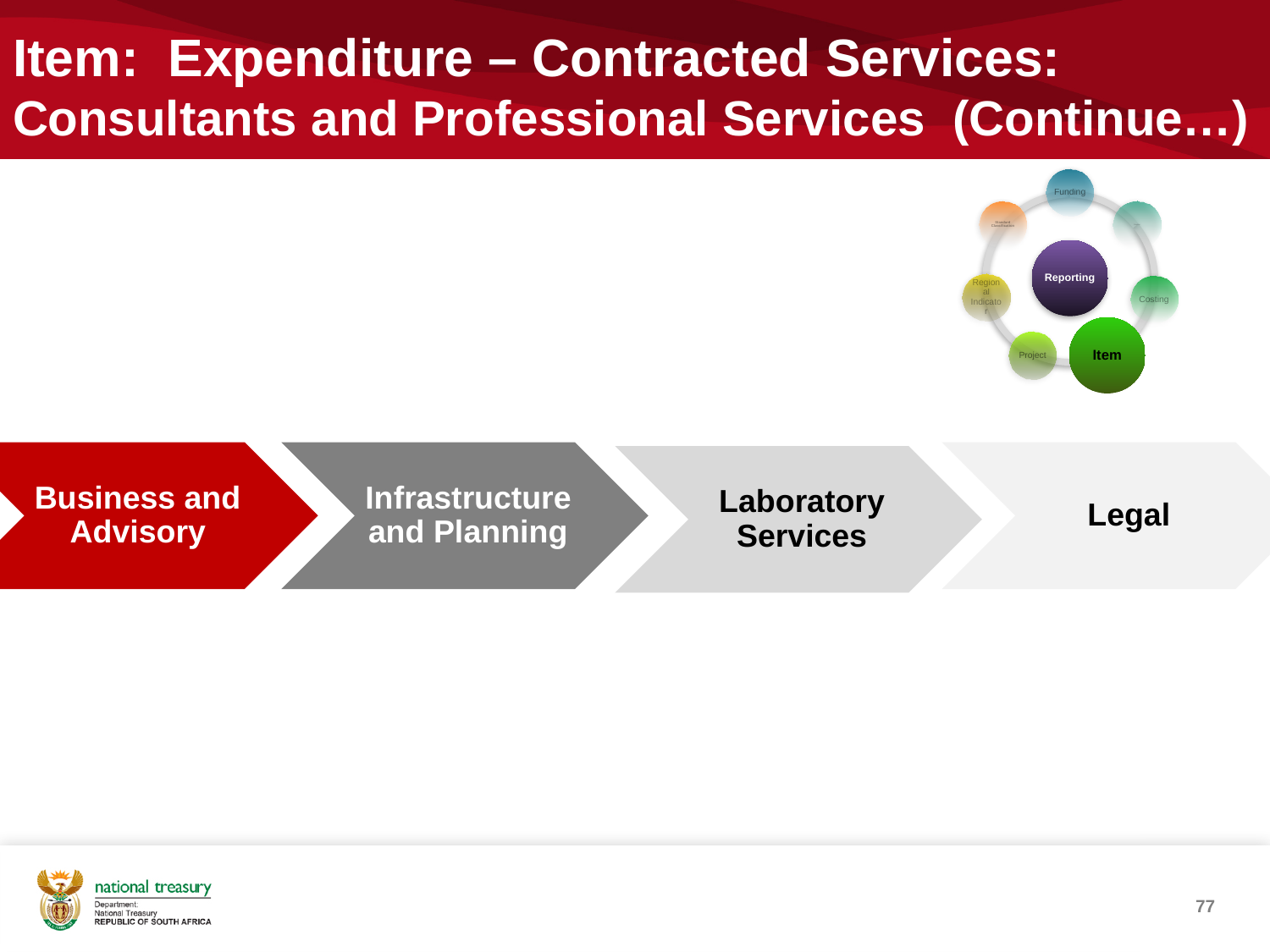

# Item:  Expenditure – Contracted Services:  Consultants and Professional Services  (Continue…)
Business and Advisory
Infrastructure and Planning
Laboratory Services
Legal
Reporting
Funding
Function
Costing
Item
Project
Regional Indicator
Standard Classification

77